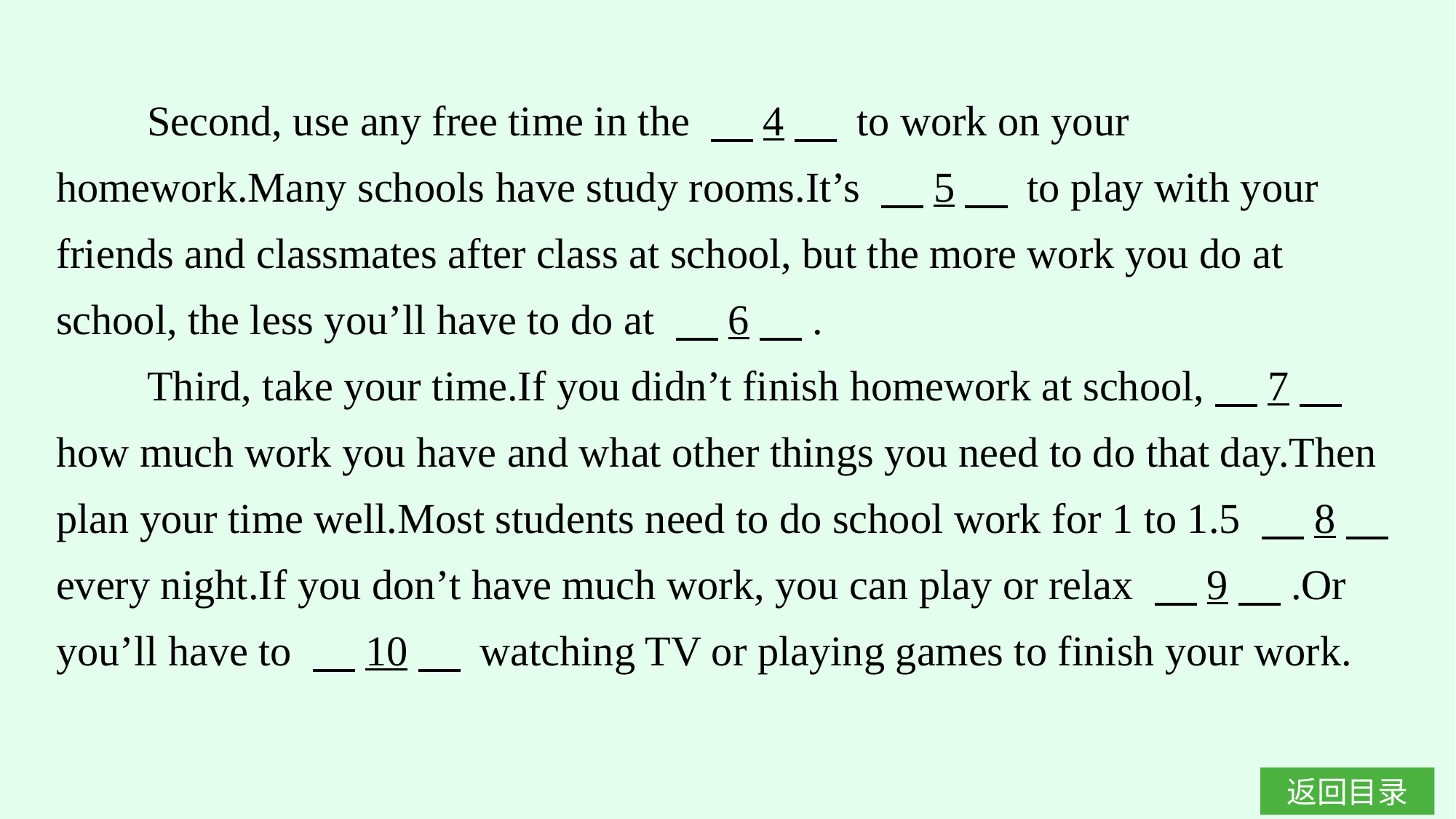

Second, use any free time in the 　4　 to work on your homework.Many schools have study rooms.It’s 　5　 to play with your friends and classmates after class at school, but the more work you do at school, the less you’ll have to do at 　6　.
Third, take your time.If you didn’t finish homework at school,　7　 how much work you have and what other things you need to do that day.Then plan your time well.Most students need to do school work for 1 to 1.5 　8　 every night.If you don’t have much work, you can play or relax 　9　.Or you’ll have to 　10　 watching TV or playing games to finish your work.